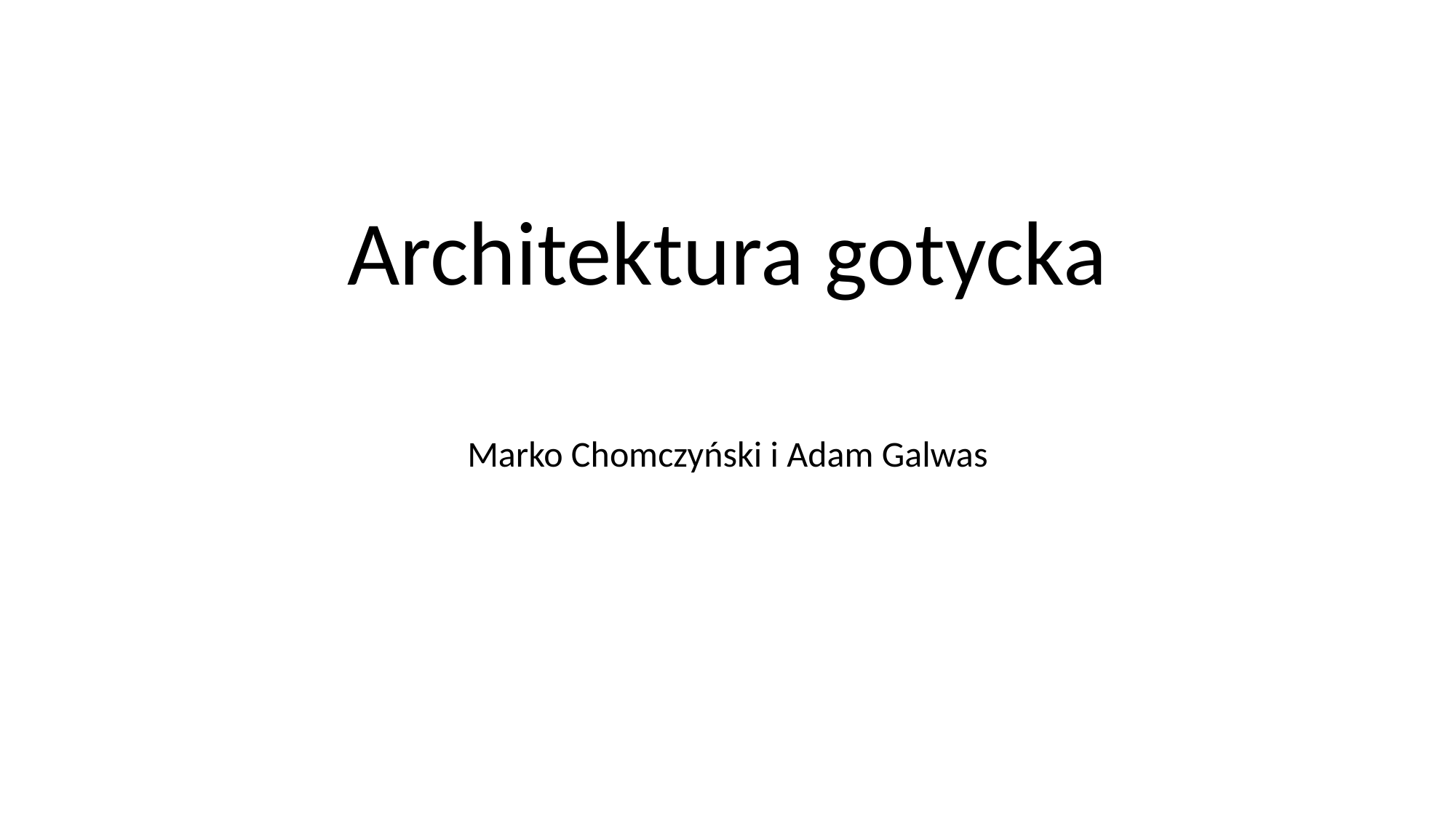

# Architektura gotycka
Marko Chomczyński i Adam Galwas